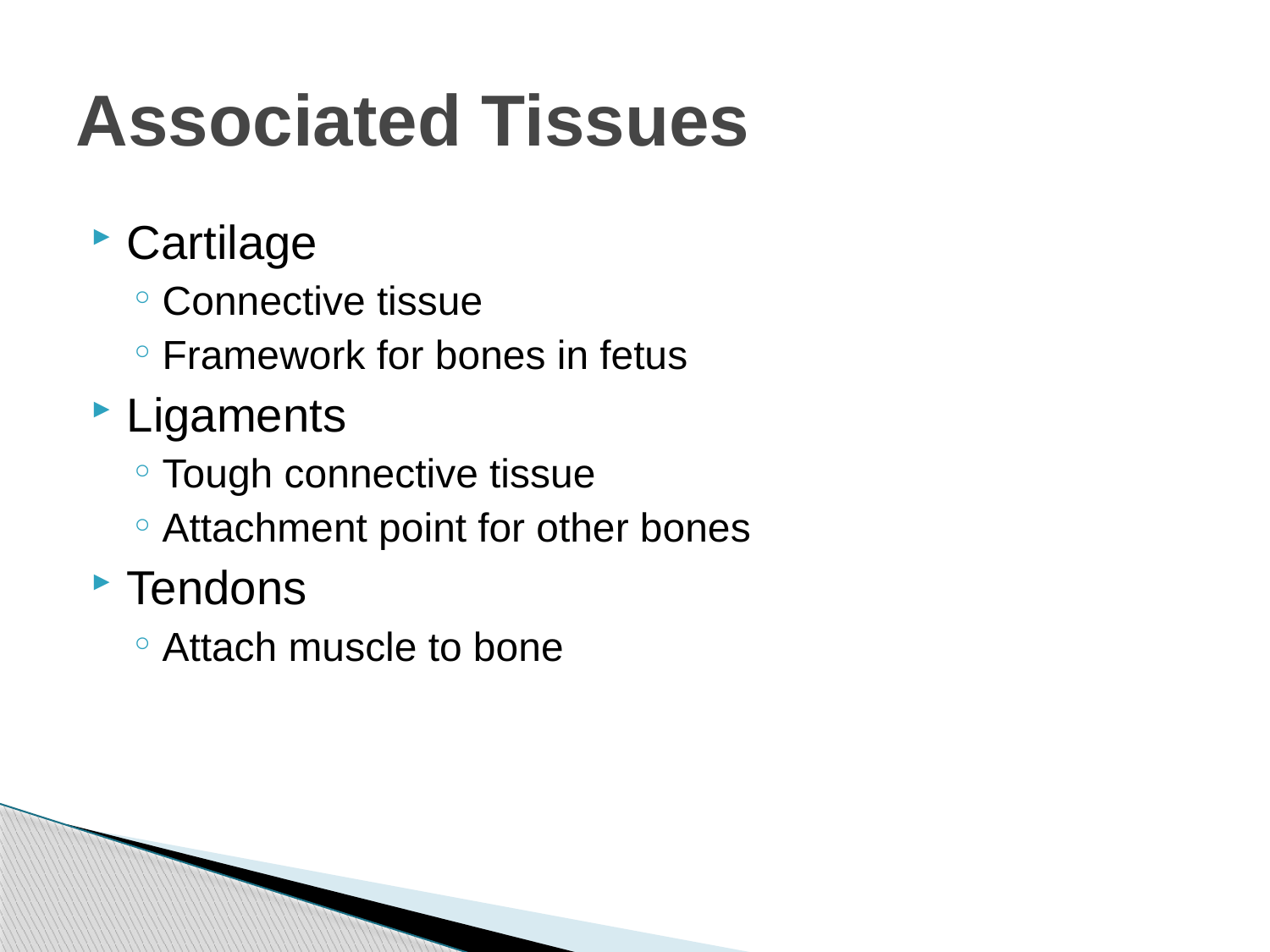

# Associated Tissues
Cartilage
Connective tissue
Framework for bones in fetus
Ligaments
Tough connective tissue
Attachment point for other bones
Tendons
Attach muscle to bone